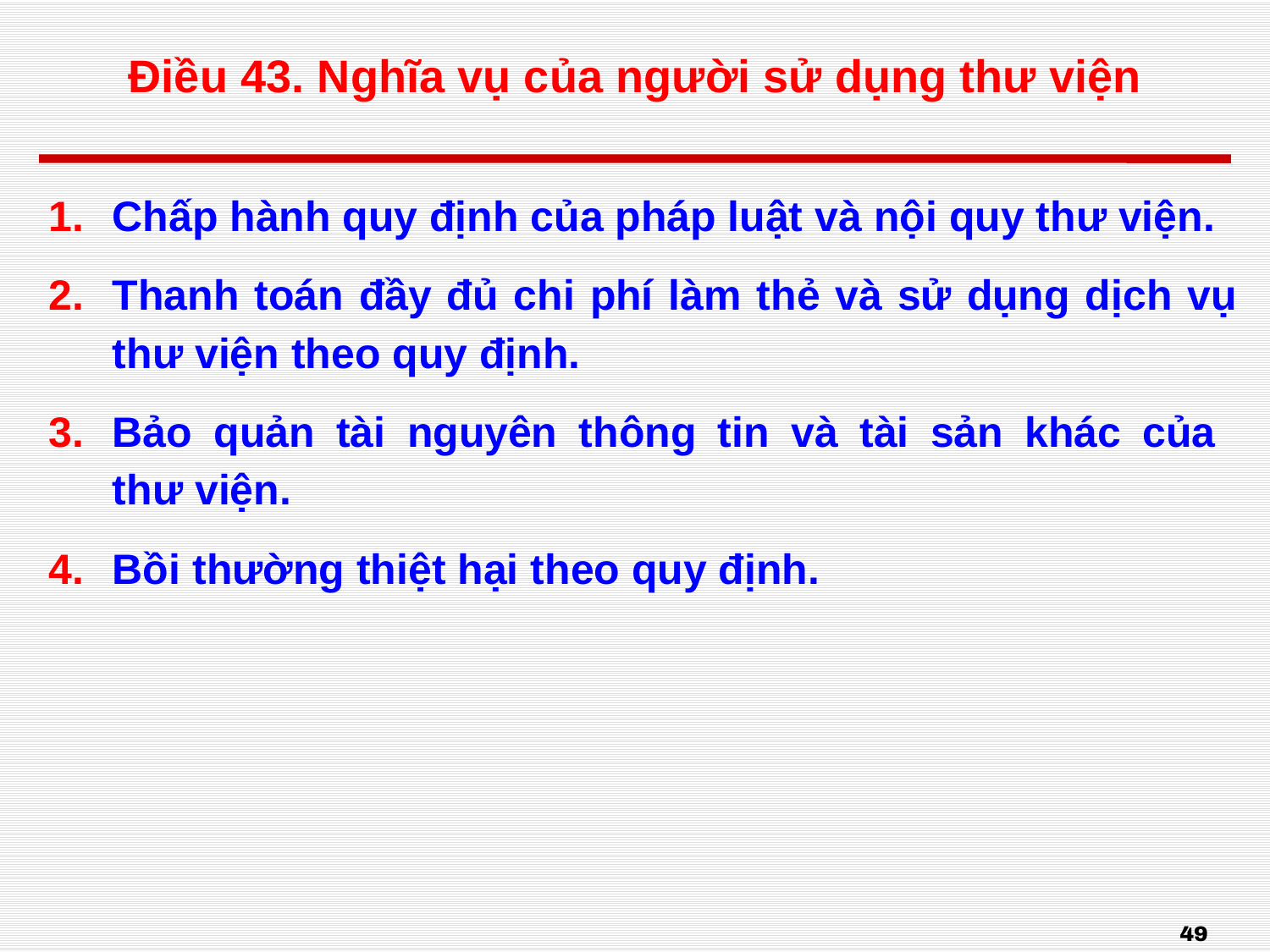

# Điều 43. Nghĩa vụ của người sử dụng thư viện
Chấp hành quy định của pháp luật và nội quy thư viện.
Thanh toán đầy đủ chi phí làm thẻ và sử dụng dịch vụ thư viện theo quy định.
Bảo quản tài nguyên thông tin và tài sản khác của
thư viện.
Bồi thường thiệt hại theo quy định.